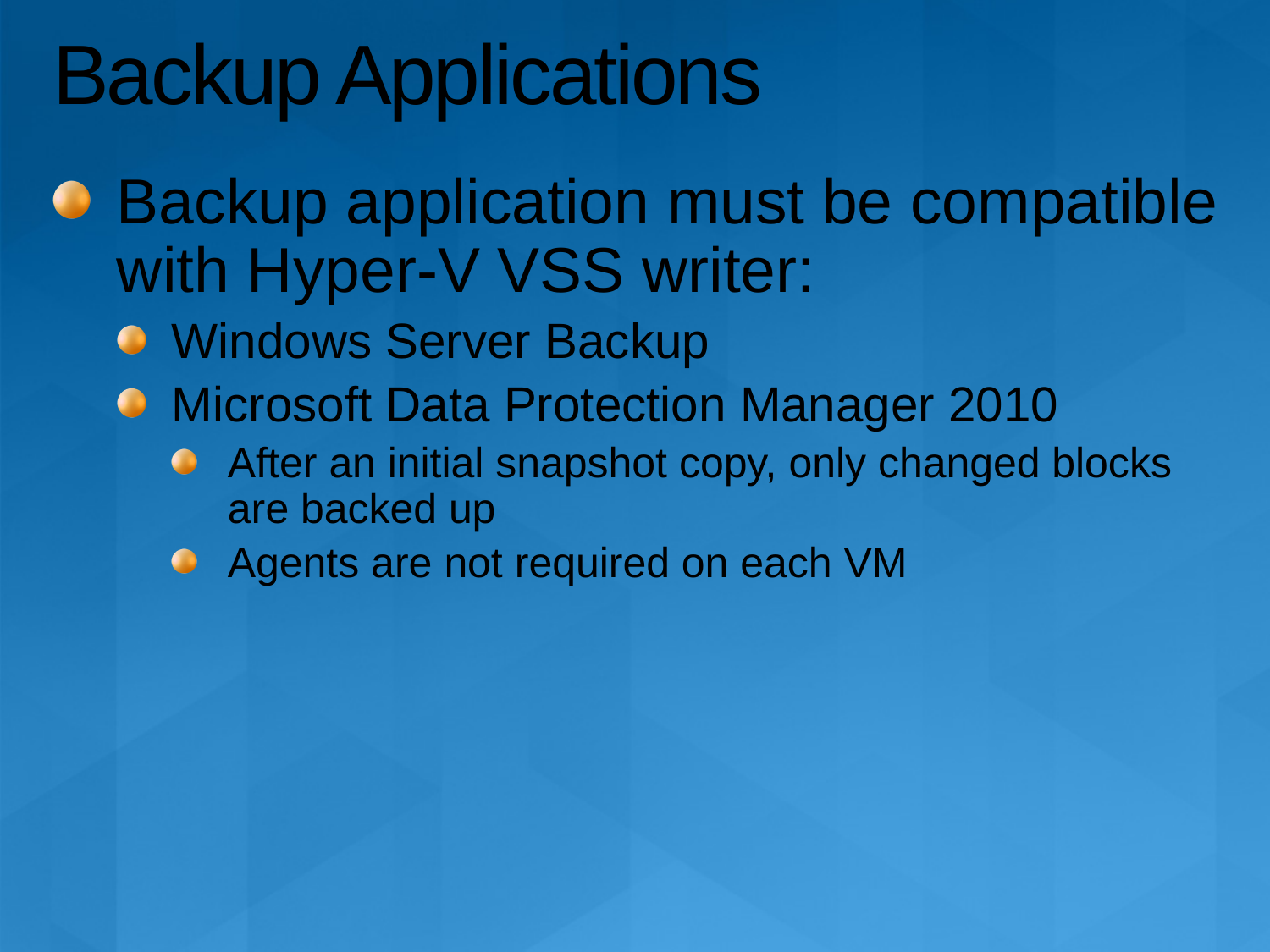

# Backup Applications
Backup application must be compatible with Hyper-V VSS writer:
Windows Server Backup
Microsoft Data Protection Manager 2010
After an initial snapshot copy, only changed blocks are backed up
Agents are not required on each VM